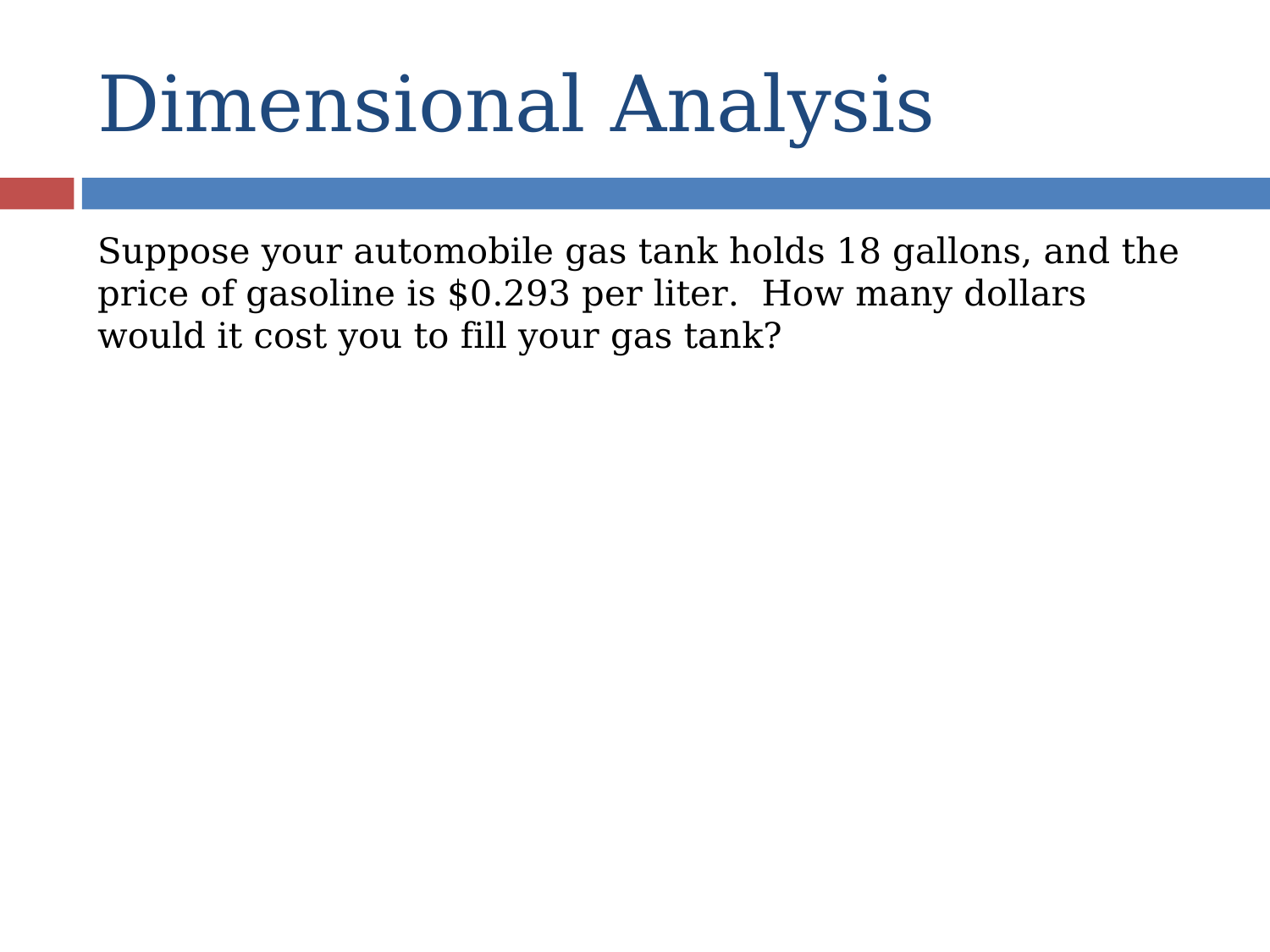

# Dimensional Analysis
Suppose your automobile gas tank holds 18 gallons, and the price of gasoline is $0.293 per liter.  How many dollars would it cost you to fill your gas tank?